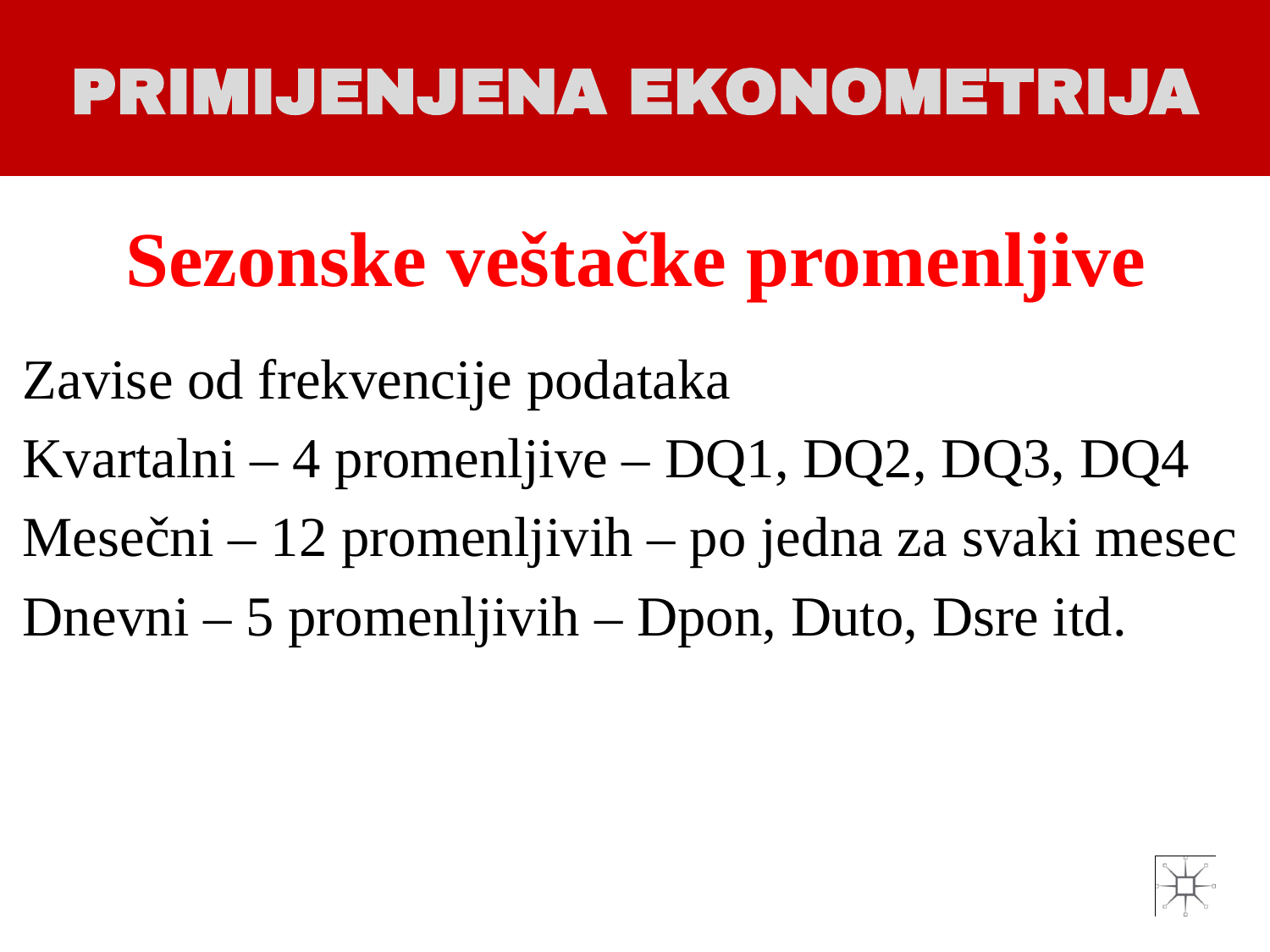

PRIMIJENJENA EKONOMETRIJA
# Sezonske veštačke promenljive
Zavise od frekvencije podataka
Kvartalni – 4 promenljive – DQ1, DQ2, DQ3, DQ4
Mesečni – 12 promenljivih – po jedna za svaki mesec
Dnevni – 5 promenljivih – Dpon, Duto, Dsre itd.